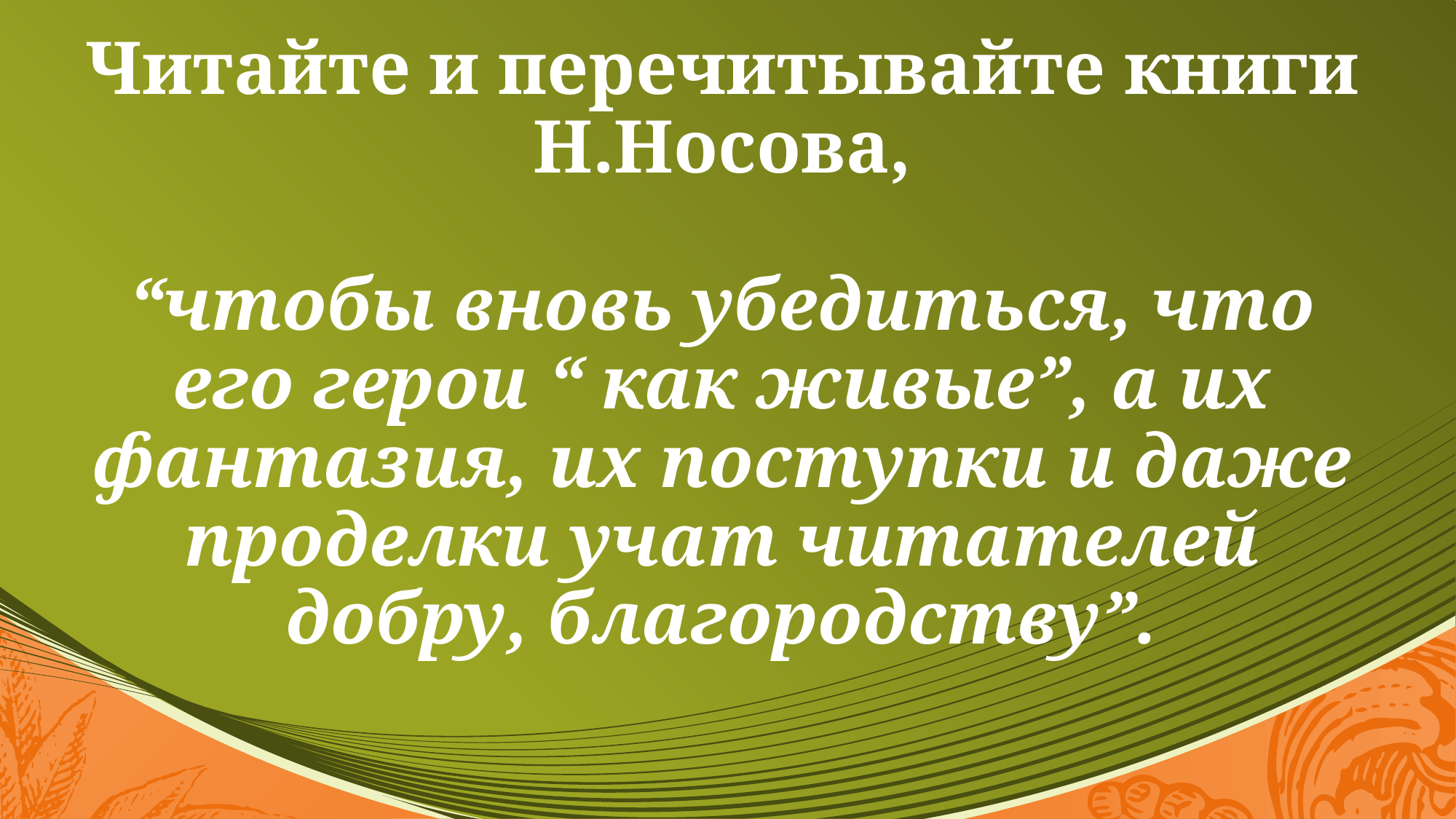

# Читайте и перечитывайте книги Н.Носова, “чтобы вновь убедиться, что его герои “ как живые”, а их фантазия, их поступки и даже проделки учат читателей добру, благородству”.